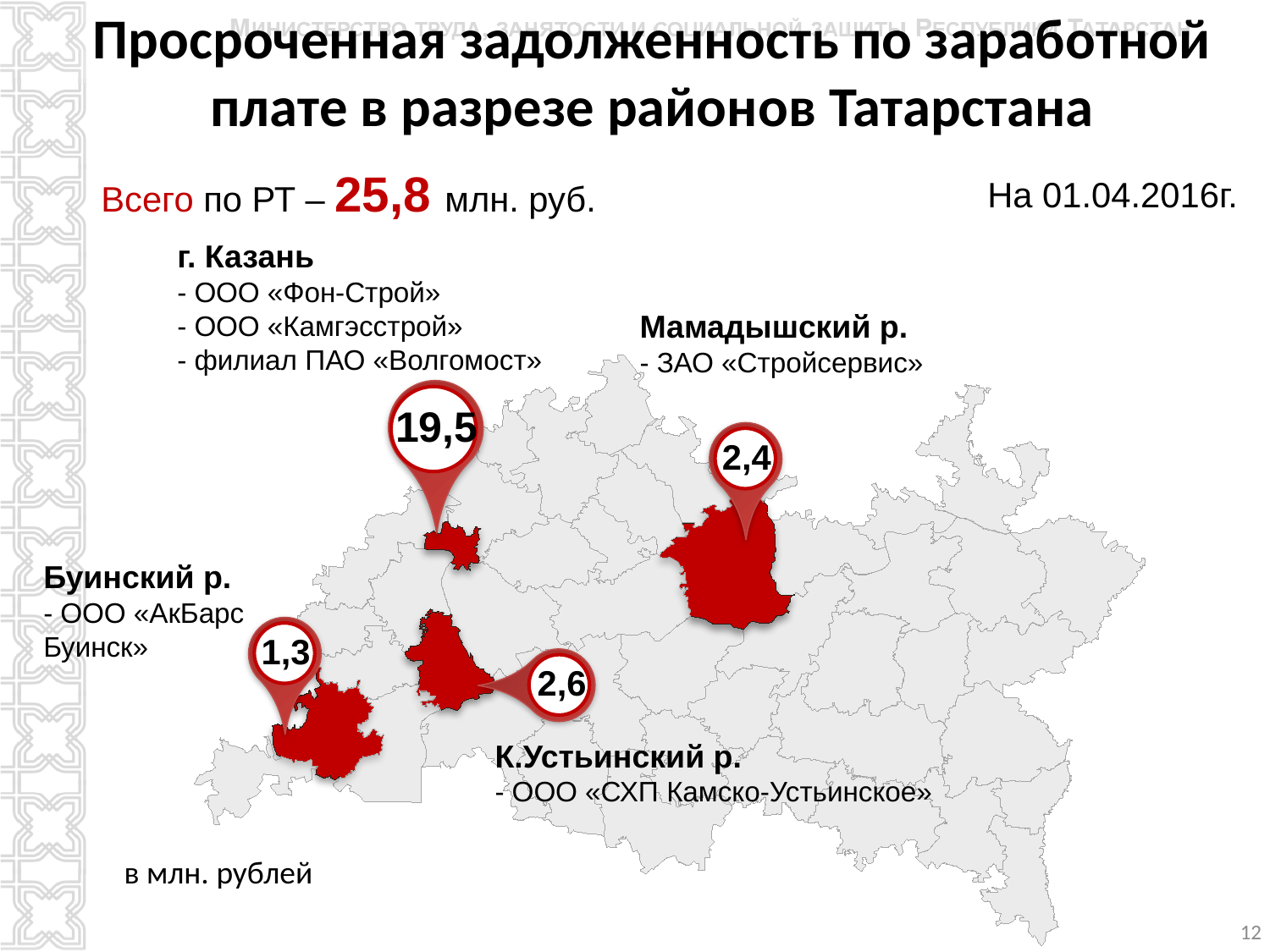

Просроченная задолженность по заработной плате в разрезе районов Татарстана
Всего по РТ – 25,8 млн. руб.
На 01.04.2016г.
г. Казань
- ООО «Фон-Строй»
- ООО «Камгэсстрой»
- филиал ПАО «Волгомост»
Мамадышский р.
- ЗАО «Стройсервис»

19,5

2,4

Буинский р.
- ООО «АкБарс Буинск»

1,3

2,6

К.Устьинский р.
- ООО «СХП Камско-Устьинское»

в млн. рублей
12